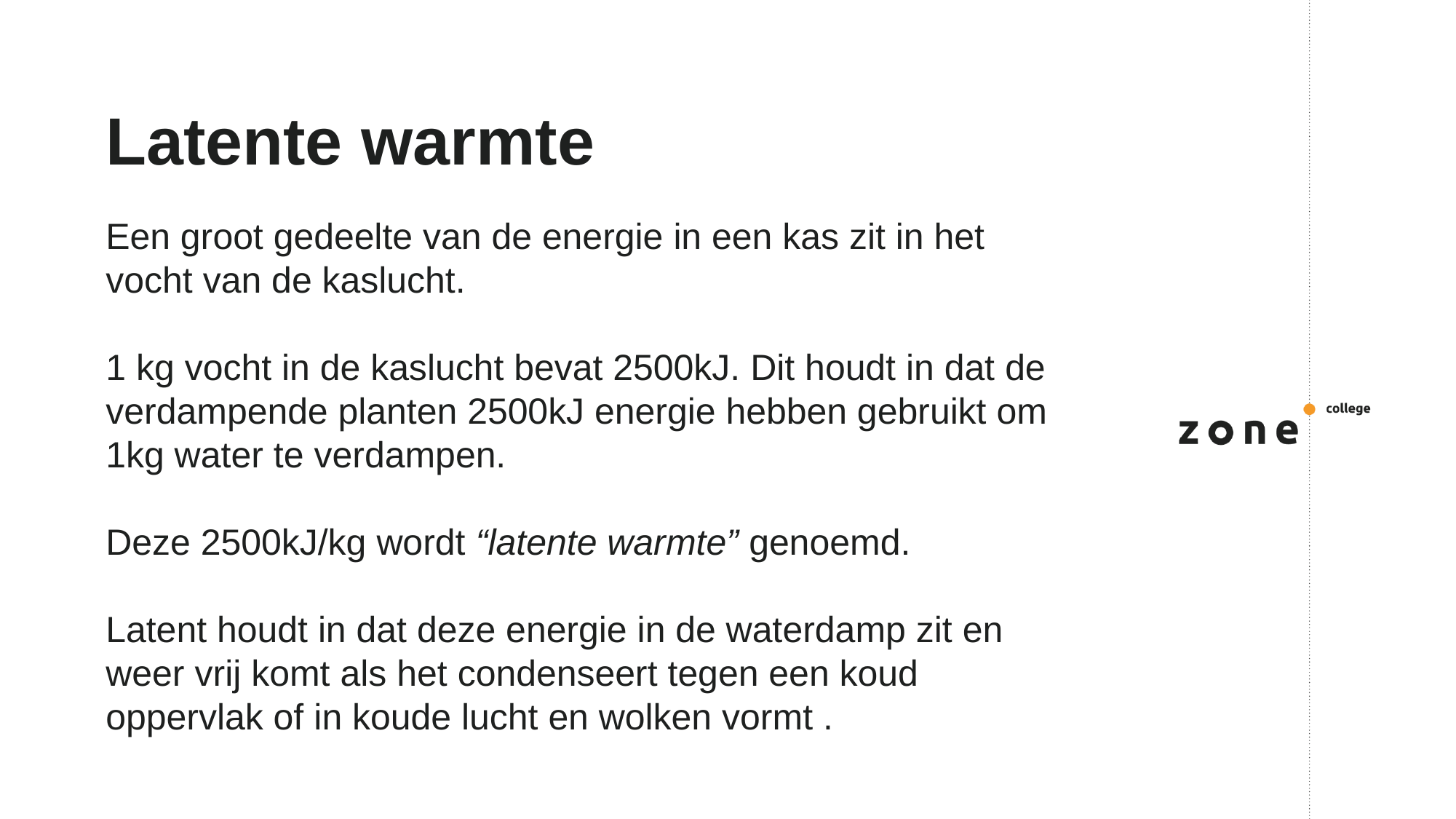

# Latente warmte
Een groot gedeelte van de energie in een kas zit in het vocht van de kaslucht.

1 kg vocht in de kaslucht bevat 2500kJ. Dit houdt in dat de verdampende planten 2500kJ energie hebben gebruikt om 1kg water te verdampen.

Deze 2500kJ/kg wordt “latente warmte” genoemd.

Latent houdt in dat deze energie in de waterdamp zit en weer vrij komt als het condenseert tegen een koud oppervlak of in koude lucht en wolken vormt .